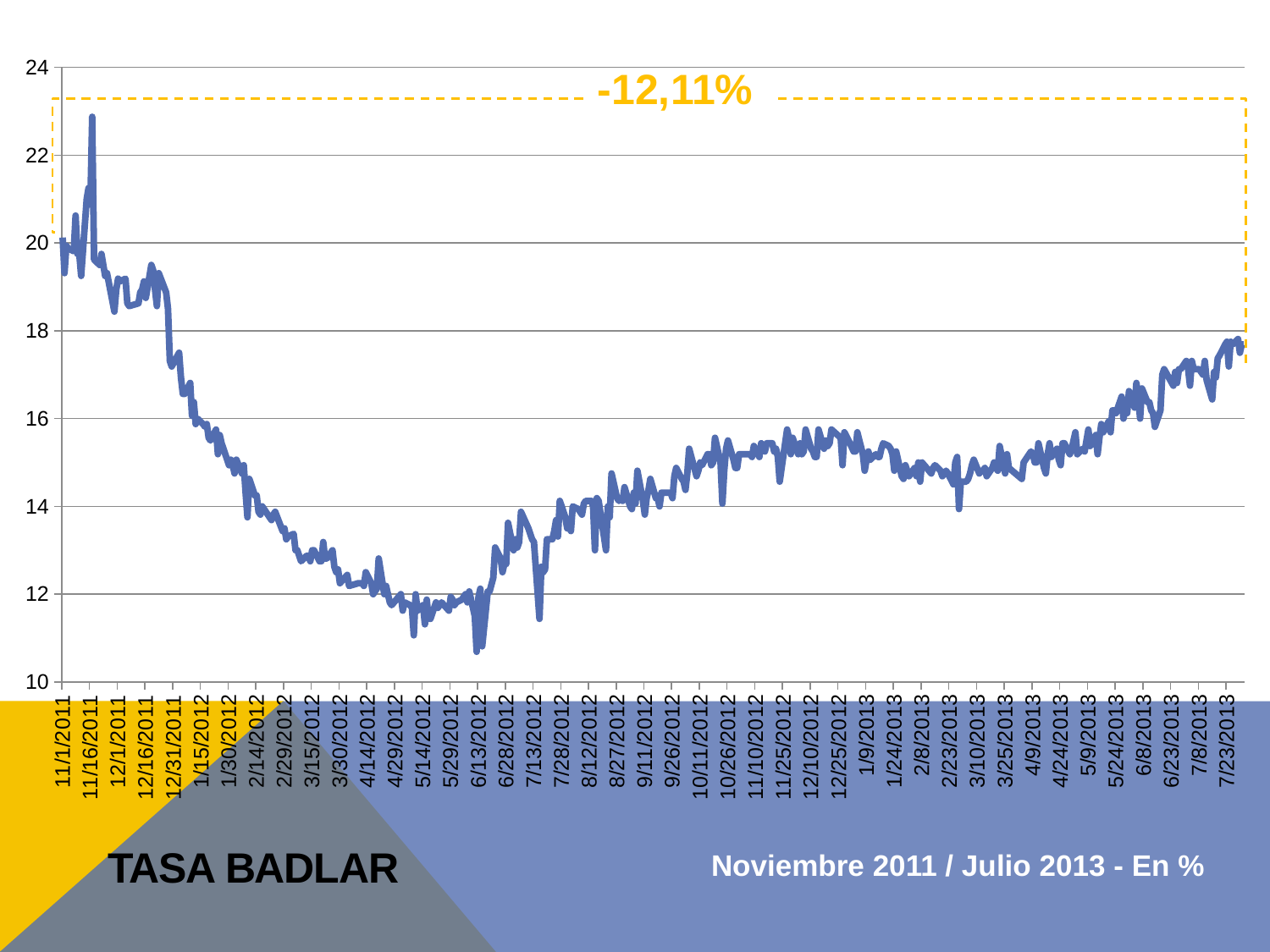

### Chart

| Category | MONTO |
|---|---|
| 41487 | 17.6875 |
| 41486 | 17.6875 |
| 41485 | 17.5 |
| 41484 | 17.8125 |
| 41481 | 17.6875 |
| 41480 | 17.75 |
| 41479 | 17.1875 |
| 41478 | 17.75 |
| 41477 | 17.6875 |
| 41474 | 17.4375 |
| 41473 | 17.375 |
| 41472 | 16.9375 |
| 41471 | 17.0625 |
| 41470 | 16.4375 |
| 41467 | 16.875 |
| 41466 | 17.3125 |
| 41465 | 17.0 |
| 41463 | 17.125 |
| 41460 | 17.125 |
| 41459 | 17.3125 |
| 41458 | 16.75 |
| 41457 | 17.125 |
| 41456 | 17.3125 |
| 41453 | 17.125 |
| 41452 | 17.125 |
| 41451 | 16.8125 |
| 41450 | 17.0625 |
| 41449 | 16.75 |
| 41444 | 17.125 |
| 41443 | 17.0 |
| 41442 | 16.1875 |
| 41439 | 15.8125 |
| 41438 | 16.125 |
| 41437 | 16.1875 |
| 41436 | 16.375 |
| 41435 | 16.375 |
| 41432 | 16.6875 |
| 41431 | 16.0 |
| 41430 | 16.5 |
| 41429 | 16.8125 |
| 41428 | 16.25 |
| 41425 | 16.625 |
| 41424 | 16.125 |
| 41423 | 16.1875 |
| 41422 | 16.0 |
| 41421 | 16.5 |
| 41418 | 16.125 |
| 41417 | 16.1875 |
| 41416 | 16.1875 |
| 41415 | 15.6875 |
| 41414 | 15.9375 |
| 41411 | 15.6875 |
| 41410 | 15.875 |
| 41409 | 15.5625 |
| 41408 | 15.1875 |
| 41407 | 15.625 |
| 41404 | 15.375 |
| 41403 | 15.75 |
| 41402 | 15.5 |
| 41401 | 15.25 |
| 41400 | 15.3125 |
| 41397 | 15.1875 |
| 41396 | 15.6875 |
| 41394 | 15.3125 |
| 41393 | 15.1875 |
| 41390 | 15.4375 |
| 41389 | 15.4375 |
| 41388 | 14.9375 |
| 41387 | 15.0625 |
| 41386 | 15.3125 |
| 41383 | 15.125 |
| 41382 | 15.4375 |
| 41381 | 15.1875 |
| 41380 | 14.75 |
| 41379 | 14.875 |
| 41376 | 15.4375 |
| 41375 | 15.0 |
| 41374 | 15.0 |
| 41373 | 15.1875 |
| 41372 | 15.25 |
| 41369 | 15.0625 |
| 41368 | 15.0 |
| 41367 | 14.625 |
| 41360 | 14.875 |
| 41359 | 15.1875 |
| 41358 | 14.75 |
| 41355 | 15.375 |
| 41354 | 14.8125 |
| 41353 | 14.875 |
| 41352 | 15.0 |
| 41351 | 14.875 |
| 41348 | 14.6875 |
| 41347 | 14.875 |
| 41346 | 14.8125 |
| 41345 | 14.8125 |
| 41344 | 14.75 |
| 41341 | 15.0625 |
| 41340 | 14.9375 |
| 41339 | 14.75 |
| 41338 | 14.625 |
| 41337 | 14.5625 |
| 41334 | 14.5625 |
| 41333 | 13.9375 |
| 41332 | 15.125 |
| 41331 | 15.0 |
| 41330 | 14.5 |
| 41327 | 14.75 |
| 41326 | 14.8125 |
| 41324 | 14.6875 |
| 41323 | 14.8125 |
| 41320 | 14.9375 |
| 41319 | 14.875 |
| 41318 | 14.75 |
| 41313 | 15.0 |
| 41312 | 14.5625 |
| 41311 | 15.0 |
| 41310 | 14.6875 |
| 41309 | 14.875 |
| 41306 | 14.6875 |
| 41304 | 14.9375 |
| 41303 | 14.625 |
| 41302 | 14.6875 |
| 41299 | 15.25 |
| 41298 | 14.8125 |
| 41297 | 15.1875 |
| 41296 | 15.3125 |
| 41295 | 15.375 |
| 41292 | 15.4375 |
| 41291 | 15.3125 |
| 41290 | 15.125 |
| 41289 | 15.125 |
| 41288 | 15.1875 |
| 41285 | 15.0625 |
| 41284 | 15.25 |
| 41283 | 15.0625 |
| 41282 | 14.8125 |
| 41281 | 15.1875 |
| 41278 | 15.6875 |
| 41277 | 15.25 |
| 41276 | 15.25 |
| 41274 | 15.4375 |
| 41271 | 15.6875 |
| 41270 | 14.9375 |
| 41269 | 15.5625 |
| 41264 | 15.75 |
| 41263 | 15.4375 |
| 41262 | 15.375 |
| 41261 | 15.5 |
| 41260 | 15.3125 |
| 41257 | 15.75 |
| 41256 | 15.125 |
| 41255 | 15.125 |
| 41254 | 15.25 |
| 41253 | 15.3125 |
| 41250 | 15.75 |
| 41249 | 15.25 |
| 41248 | 15.1875 |
| 41247 | 15.4375 |
| 41246 | 15.1875 |
| 41243 | 15.5625 |
| 41242 | 15.1875 |
| 41241 | 15.5625 |
| 41240 | 15.75 |
| 41236 | 14.5625 |
| 41235 | 15.125 |
| 41234 | 15.3125 |
| 41233 | 15.25 |
| 41232 | 15.4375 |
| 41229 | 15.4375 |
| 41228 | 15.25 |
| 41227 | 15.375 |
| 41226 | 15.4375 |
| 41225 | 15.125 |
| 41222 | 15.375 |
| 41221 | 15.125 |
| 41220 | 15.1875 |
| 41218 | 15.1875 |
| 41215 | 15.1875 |
| 41214 | 15.1875 |
| 41213 | 14.875 |
| 41212 | 14.875 |
| 41211 | 15.0625 |
| 41208 | 15.5 |
| 41207 | 15.3125 |
| 41206 | 14.8125 |
| 41205 | 14.0625 |
| 41204 | 15.0 |
| 41201 | 15.5625 |
| 41200 | 15.0 |
| 41199 | 14.9375 |
| 41198 | 15.1875 |
| 41197 | 15.1875 |
| 41194 | 14.9375 |
| 41193 | 15.0 |
| 41192 | 14.8125 |
| 41191 | 14.6875 |
| 41187 | 15.3125 |
| 41186 | 14.75 |
| 41185 | 14.375 |
| 41184 | 14.5625 |
| 41183 | 14.625 |
| 41180 | 14.875 |
| 41179 | 14.6875 |
| 41178 | 14.1875 |
| 41177 | 14.3125 |
| 41173 | 14.3125 |
| 41172 | 14.3125 |
| 41171 | 14.0 |
| 41170 | 14.1875 |
| 41169 | 14.1875 |
| 41166 | 14.625 |
| 41165 | 14.375 |
| 41164 | 14.1875 |
| 41163 | 13.8125 |
| 41162 | 14.125 |
| 41159 | 14.8125 |
| 41158 | 14.0625 |
| 41157 | 14.3125 |
| 41156 | 13.9375 |
| 41155 | 14.0 |
| 41152 | 14.4375 |
| 41151 | 14.125 |
| 41150 | 14.1875 |
| 41149 | 14.125 |
| 41148 | 14.1875 |
| 41145 | 14.75 |
| 41144 | 13.75 |
| 41143 | 14.0 |
| 41142 | 13.0 |
| 41138 | 14.125 |
| 41137 | 14.1875 |
| 41136 | 13.0 |
| 41135 | 14.0 |
| 41134 | 14.125 |
| 41131 | 14.125 |
| 41130 | 14.0625 |
| 41129 | 13.8125 |
| 41128 | 13.875 |
| 41127 | 13.9375 |
| 41124 | 14.0 |
| 41123 | 13.4375 |
| 41122 | 13.5625 |
| 41121 | 13.5 |
| 41120 | 13.75 |
| 41117 | 14.125 |
| 41116 | 13.3125 |
| 41115 | 13.6875 |
| 41114 | 13.4375 |
| 41113 | 13.25 |
| 41110 | 13.25 |
| 41109 | 12.5625 |
| 41108 | 12.5 |
| 41107 | 12.625 |
| 41106 | 11.4375 |
| 41103 | 13.1875 |
| 41102 | 13.25 |
| 41101 | 13.375 |
| 41100 | 13.5 |
| 41096 | 13.875 |
| 41095 | 13.1875 |
| 41094 | 13.0625 |
| 41093 | 13.25 |
| 41092 | 13.0 |
| 41089 | 13.625 |
| 41088 | 12.6875 |
| 41087 | 12.6875 |
| 41086 | 12.5 |
| 41085 | 12.8125 |
| 41082 | 13.0625 |
| 41081 | 12.375 |
| 41079 | 12.0625 |
| 41078 | 12.0625 |
| 41075 | 10.8125 |
| 41074 | 12.125 |
| 41073 | 11.9375 |
| 41072 | 10.6875 |
| 41071 | 11.5 |
| 41068 | 12.0625 |
| 41067 | 11.8125 |
| 41066 | 12.0 |
| 41065 | 11.9375 |
| 41064 | 11.875 |
| 41061 | 11.8125 |
| 41060 | 11.75 |
| 41059 | 11.875 |
| 41058 | 11.9375 |
| 41057 | 11.625 |
| 41053 | 11.8125 |
| 41052 | 11.75 |
| 41051 | 11.6875 |
| 41050 | 11.8125 |
| 41047 | 11.4375 |
| 41046 | 11.4375 |
| 41045 | 11.875 |
| 41044 | 11.3125 |
| 41043 | 11.75 |
| 41040 | 11.625 |
| 41039 | 12.0 |
| 41038 | 11.0625 |
| 41037 | 11.6875 |
| 41036 | 11.75 |
| 41033 | 11.8125 |
| 41032 | 11.625 |
| 41031 | 12.0 |
| 41026 | 11.75 |
| 41025 | 11.8125 |
| 41024 | 12.0 |
| 41023 | 12.1875 |
| 41022 | 12.0 |
| 41019 | 12.8125 |
| 41018 | 12.125 |
| 41017 | 12.0625 |
| 41016 | 12.0 |
| 41015 | 12.25 |
| 41012 | 12.5 |
| 41011 | 12.1875 |
| 41010 | 12.25 |
| 41009 | 12.25 |
| 41008 | 12.25 |
| 41003 | 12.1875 |
| 41002 | 12.4375 |
| 40998 | 12.25 |
| 40997 | 12.5625 |
| 40996 | 12.5 |
| 40995 | 12.625 |
| 40994 | 13.0 |
| 40991 | 12.8125 |
| 40990 | 12.8125 |
| 40989 | 13.1875 |
| 40988 | 12.75 |
| 40987 | 12.75 |
| 40984 | 13.0 |
| 40983 | 13.0 |
| 40982 | 12.75 |
| 40981 | 12.875 |
| 40980 | 12.875 |
| 40977 | 12.75 |
| 40976 | 12.875 |
| 40975 | 13.0 |
| 40974 | 13.0 |
| 40973 | 13.375 |
| 40970 | 13.3125 |
| 40969 | 13.25 |
| 40968 | 13.5 |
| 40967 | 13.4375 |
| 40963 | 13.875 |
| 40962 | 13.8125 |
| 40961 | 13.6875 |
| 40956 | 14.0 |
| 40955 | 13.8125 |
| 40954 | 13.875 |
| 40953 | 14.25 |
| 40952 | 14.25 |
| 40949 | 14.625 |
| 40948 | 13.75 |
| 40947 | 14.3125 |
| 40946 | 14.9375 |
| 40945 | 14.75 |
| 40942 | 15.0625 |
| 40941 | 14.75 |
| 40940 | 14.9375 |
| 40939 | 15.0625 |
| 40938 | 14.9375 |
| 40935 | 15.3125 |
| 40934 | 15.4375 |
| 40933 | 15.625 |
| 40932 | 15.1875 |
| 40931 | 15.75 |
| 40928 | 15.5 |
| 40927 | 15.5625 |
| 40926 | 15.875 |
| 40925 | 15.8125 |
| 40924 | 15.875 |
| 40921 | 16.0 |
| 40920 | 15.875 |
| 40919 | 16.375 |
| 40918 | 16.0625 |
| 40917 | 16.8125 |
| 40914 | 16.5625 |
| 40913 | 16.5625 |
| 40912 | 16.9375 |
| 40911 | 17.5 |
| 40907 | 17.1875 |
| 40906 | 17.3125 |
| 40905 | 18.5 |
| 40904 | 18.875 |
| 40900 | 19.3125 |
| 40899 | 18.5625 |
| 40898 | 18.9375 |
| 40897 | 19.375 |
| 40896 | 19.5 |
| 40893 | 18.75 |
| 40892 | 19.125 |
| 40891 | 18.9375 |
| 40890 | 18.875 |
| 40889 | 18.625 |
| 40884 | 18.5625 |
| 40883 | 18.625 |
| 40882 | 19.1875 |
| 40879 | 19.125 |
| 40878 | 19.1875 |
| 40877 | 18.9375 |
| 40876 | 18.4375 |
| 40872 | 19.3125 |
| 40871 | 19.25 |
| 40870 | 19.5 |
| 40869 | 19.75 |
| 40868 | 19.5 |
| 40865 | 19.625 |
| 40864 | 22.875 |
| 40863 | 20.875 |
| 40862 | 21.25 |
| 40861 | 21.0 |
| 40858 | 19.25 |
| 40857 | 19.75 |
| 40856 | 19.75 |
| 40855 | 20.625 |
| 40854 | 19.8125 |
| 40851 | 19.875 |
| 40850 | 19.9375 |
| 40849 | 19.3125 |
| 40848 | 20.125 |
-12,11%

# Tasa Badlar
Noviembre 2011 / Julio 2013 - En %